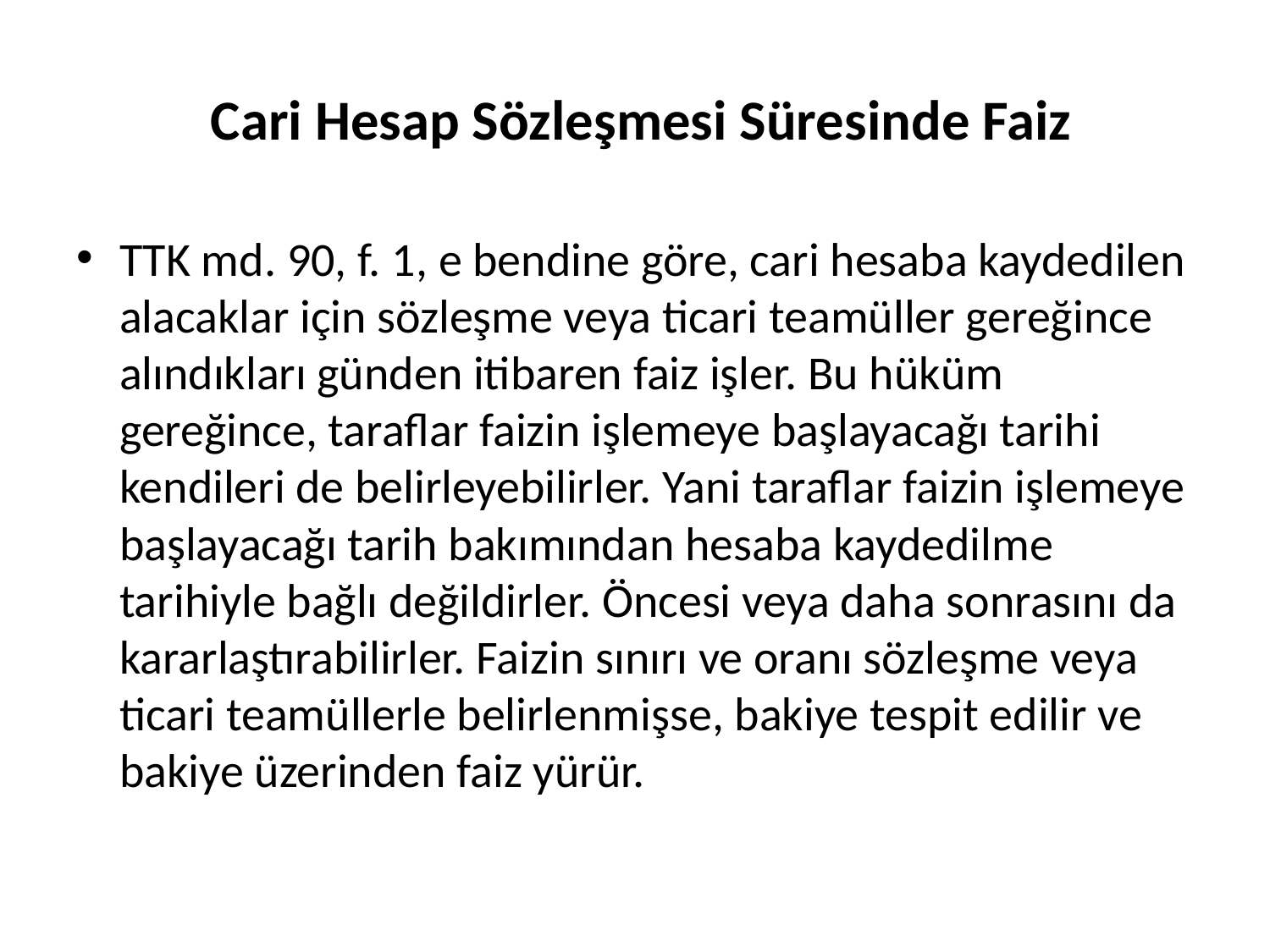

# Cari Hesap Sözleşmesi Süresinde Faiz
TTK md. 90, f. 1, e bendine göre, cari hesaba kaydedilen alacaklar için sözleşme veya ticari teamüller gereğince alındıkları günden itibaren faiz işler. Bu hüküm gereğince, taraflar faizin işlemeye başlayacağı tarihi kendileri de belirleyebilirler. Yani taraflar faizin işlemeye başlayacağı tarih bakımından hesaba kaydedilme tarihiyle bağlı değildirler. Öncesi veya daha sonrasını da kararlaştırabilirler. Faizin sınırı ve oranı sözleşme veya ticari teamüllerle belirlenmişse, bakiye tespit edilir ve bakiye üzerinden faiz yürür.